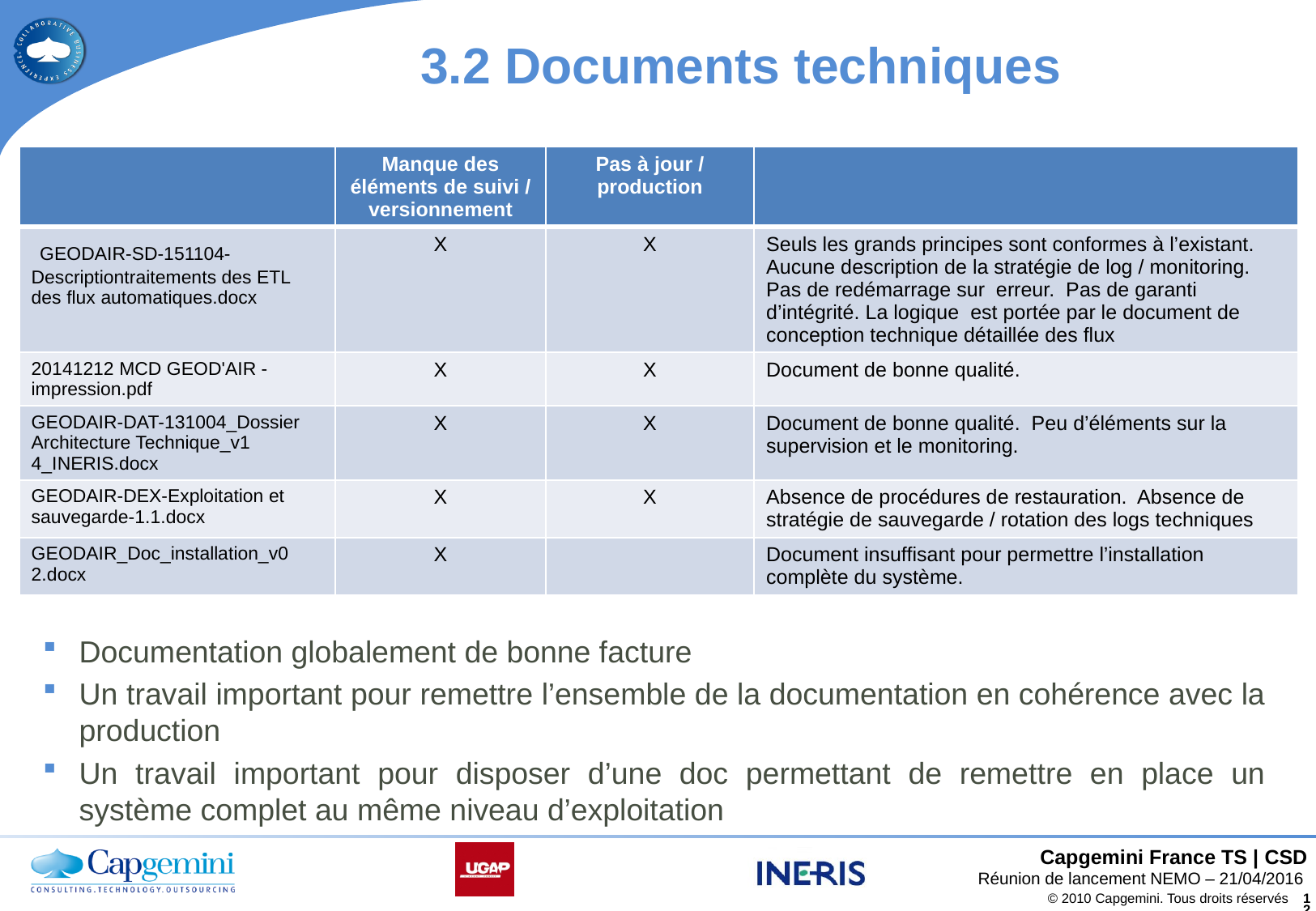

# 3.2 Documents techniques
|  | Manque des éléments de suivi / versionnement | Pas à jour / production |  |
| --- | --- | --- | --- |
| GEODAIR-SD-151104-Descriptiontraitements des ETL des flux automatiques.docx | X | X | Seuls les grands principes sont conformes à l’existant. Aucune description de la stratégie de log / monitoring. Pas de redémarrage sur erreur. Pas de garanti d’intégrité. La logique est portée par le document de conception technique détaillée des flux |
| 20141212 MCD GEOD'AIR - impression.pdf | X | X | Document de bonne qualité. |
| GEODAIR-DAT-131004\_Dossier Architecture Technique\_v1 4\_INERIS.docx | X | X | Document de bonne qualité. Peu d’éléments sur la supervision et le monitoring. |
| GEODAIR-DEX-Exploitation et sauvegarde-1.1.docx | X | X | Absence de procédures de restauration. Absence de stratégie de sauvegarde / rotation des logs techniques |
| GEODAIR\_Doc\_installation\_v0 2.docx | X |  | Document insuffisant pour permettre l’installation complète du système. |
Documentation globalement de bonne facture
Un travail important pour remettre l’ensemble de la documentation en cohérence avec la production
Un travail important pour disposer d’une doc permettant de remettre en place un système complet au même niveau d’exploitation
Réunion de lancement NEMO – 21/04/2016
© 2010 Capgemini. Tous droits réservés
12